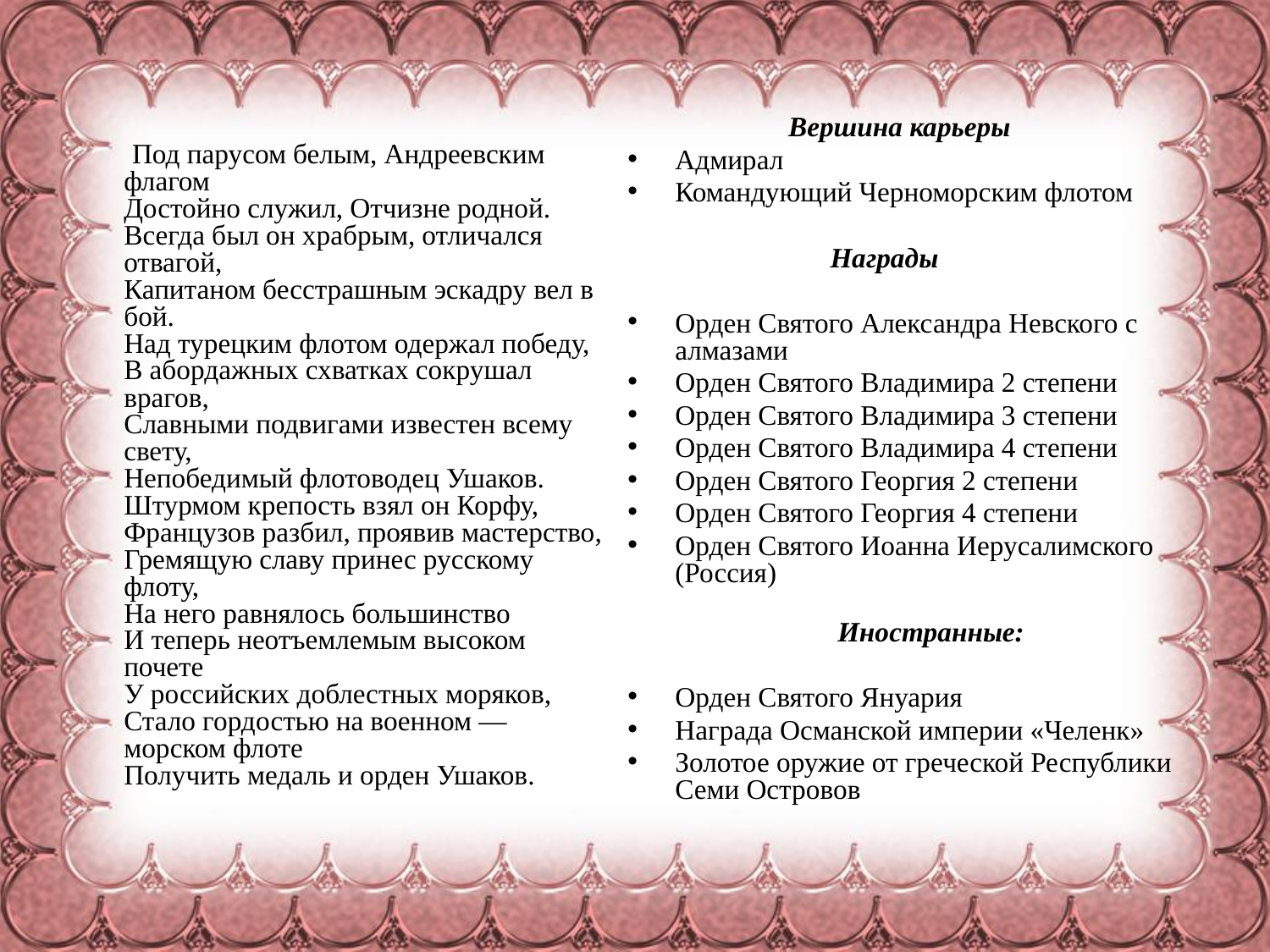

Вершина карьеры
Адмирал
Командующий Черноморским флотом

                             Награды

Орден Святого Александра Невского с алмазами
Орден Святого Владимира 2 степени
Орден Святого Владимира 3 степени
Орден Святого Владимира 4 степени
Орден Святого Георгия 2 степени
Орден Святого Георгия 4 степени
Орден Святого Иоанна Иерусалимского (Россия)
Иностранные:

Орден Святого Януария
Награда Османской империи «Челенк»
Золотое оружие от греческой Республики Семи Островов

        Под парусом белым, Андреевским флагом
Достойно служил, Отчизне родной.
Всегда был он храбрым, отличался отвагой,
Капитаном бесстрашным эскадру вел в бой.
Над турецким флотом одержал победу,
В абордажных схватках сокрушал врагов,
Славными подвигами известен всему свету,
Непобедимый флотоводец Ушаков.
Штурмом крепость взял он Корфу,
Французов разбил, проявив мастерство,
Гремящую славу принес русскому флоту,
На него равнялось большинство
И теперь неотъемлемым высоком почете
У российских доблестных моряков,
Стало гордостью на военном — морском флоте
Получить медаль и орден Ушаков.